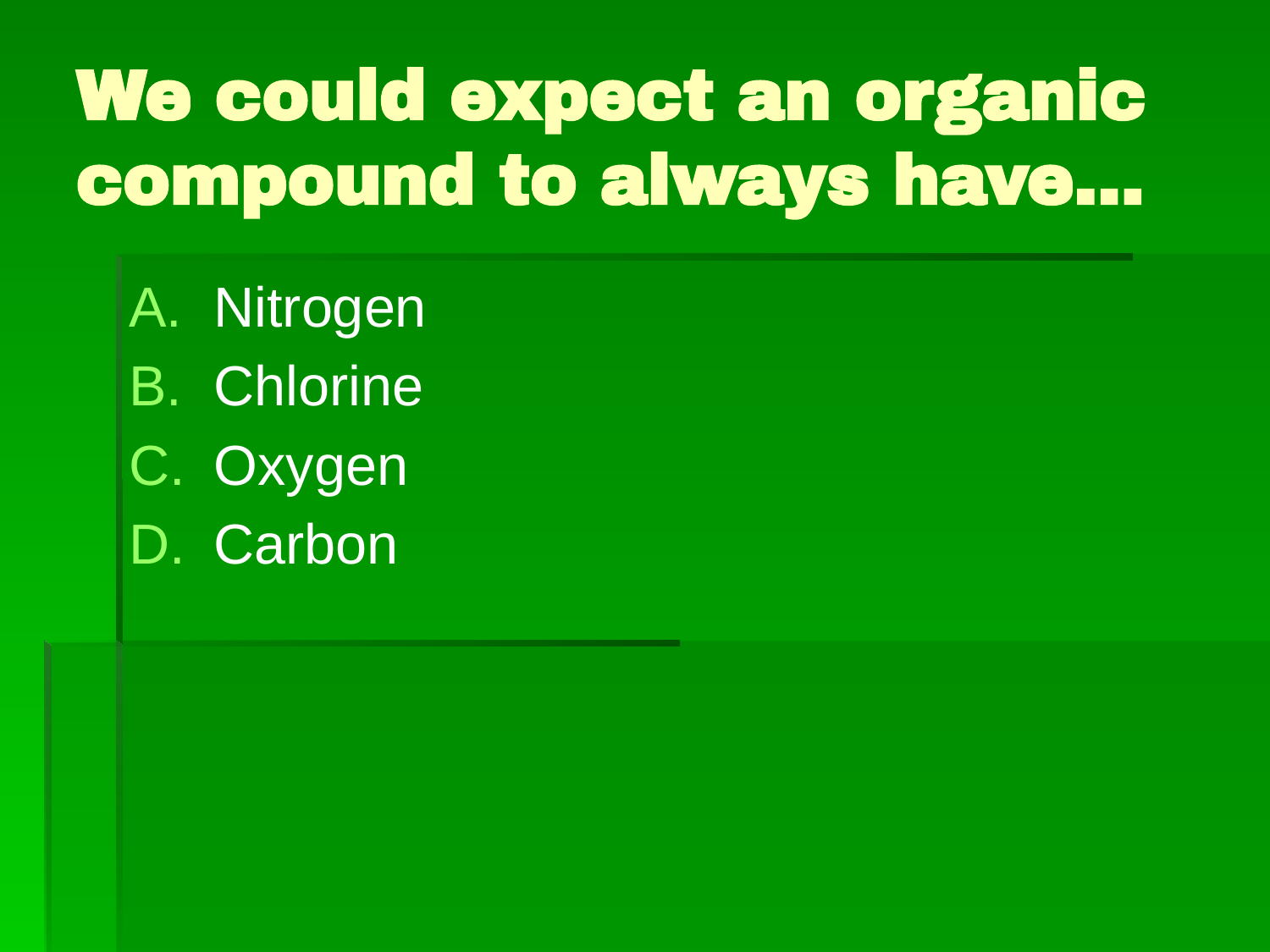

# We could expect an organic compound to always have…
Nitrogen
Chlorine
Oxygen
Carbon